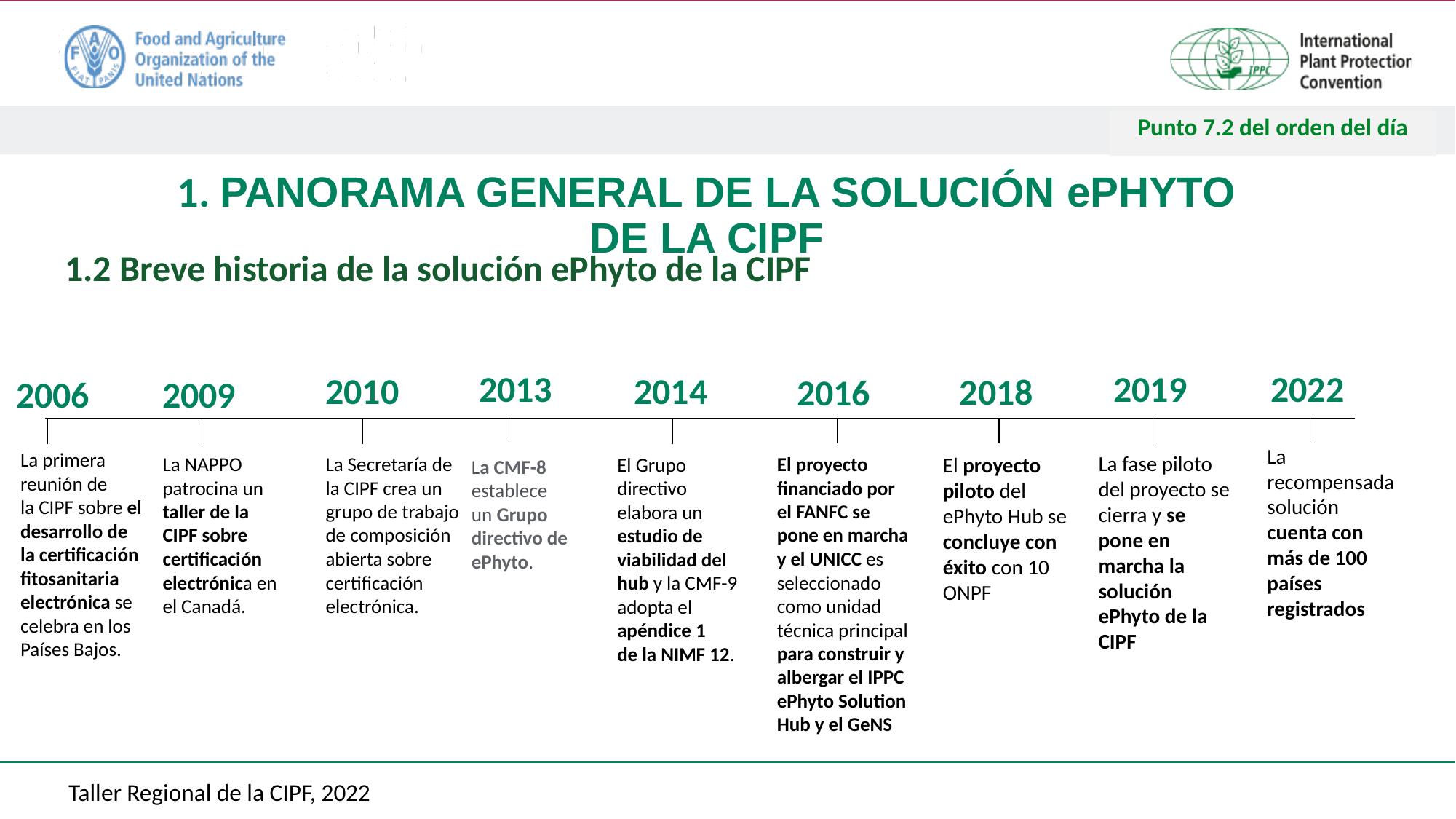

Punto 7.2 del orden del día

1. PANORAMA GENERAL DE LA SOLUCIÓN ePHYTO DE LA CIPF
# 1.2 Breve historia de la solución ePhyto de la CIPF
2022
2019
2013
2010
2014
2018
2016
2006
2009
La recompensada solución cuenta con más de 100 países registrados
La primera reunión de
la CIPF sobre el desarrollo de la certificación fitosanitaria electrónica se celebra en los Países Bajos.
La fase piloto del proyecto se cierra y se pone en marcha la solución ePhyto de la CIPF
La NAPPO patrocina un taller de la CIPF sobre certificación electrónica en el Canadá.

La Secretaría de la CIPF crea un grupo de trabajo de composición abierta sobre certificación electrónica.
El proyecto financiado por el FANFC se pone en marcha y el UNICC es seleccionado como unidad técnica principal para construir y albergar el IPPC ePhyto Solution Hub y el GeNS
El proyecto piloto del ePhyto Hub se concluye con éxito con 10 ONPF
El Grupo directivo elabora un estudio de viabilidad del hub y la CMF-9 adopta el apéndice 1
de la NIMF 12.
La CMF-8 establece un Grupo directivo de ePhyto.

Taller Regional de la CIPF, 2022